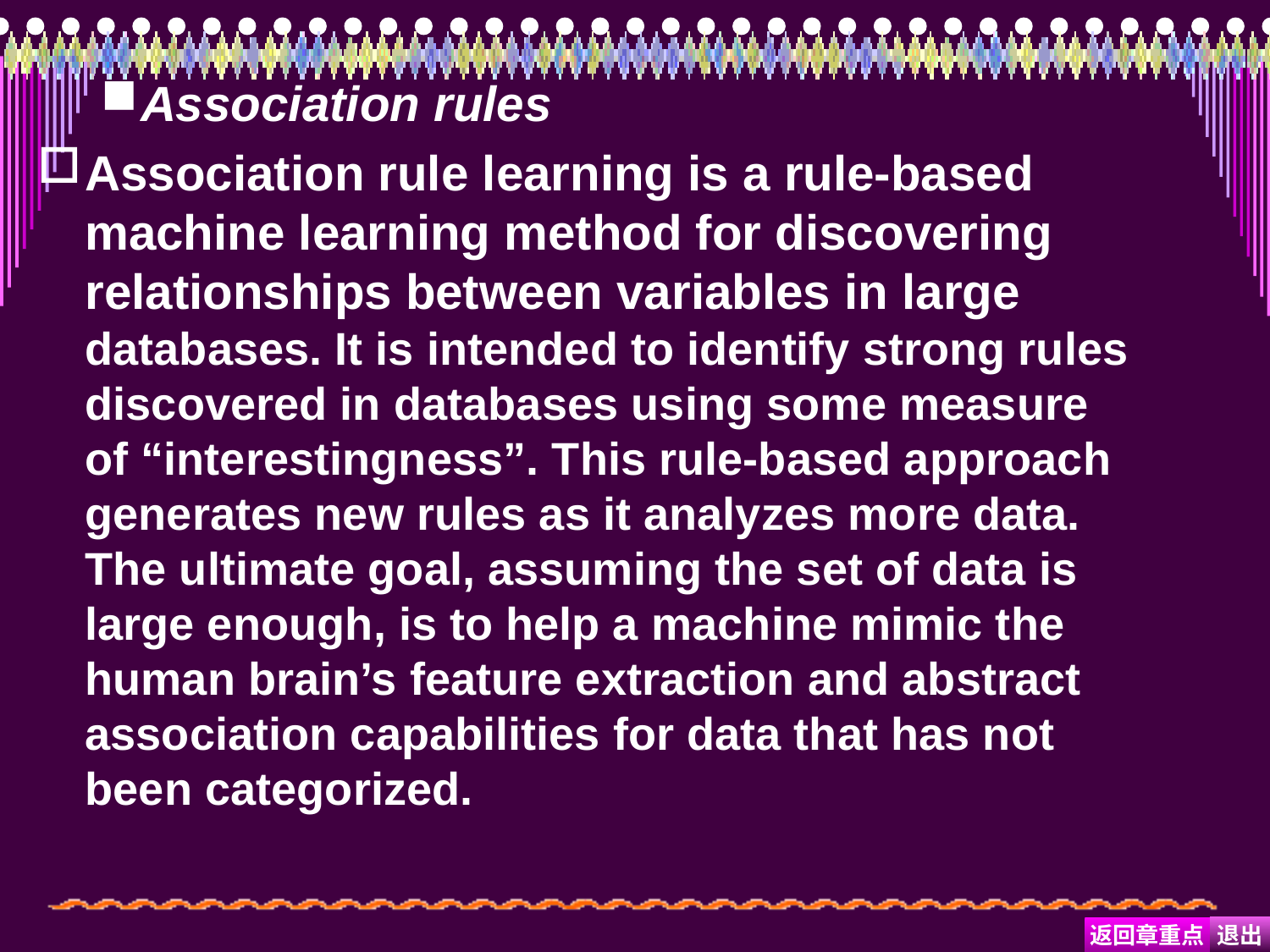

#
Association rules
Association rule learning is a rule-based machine learning method for discovering relationships between variables in large databases. It is intended to identify strong rules discovered in databases using some measure of “interestingness”. This rule-based approach generates new rules as it analyzes more data. The ultimate goal, assuming the set of data is large enough, is to help a machine mimic the human brain’s feature extraction and abstract association capabilities for data that has not been categorized.